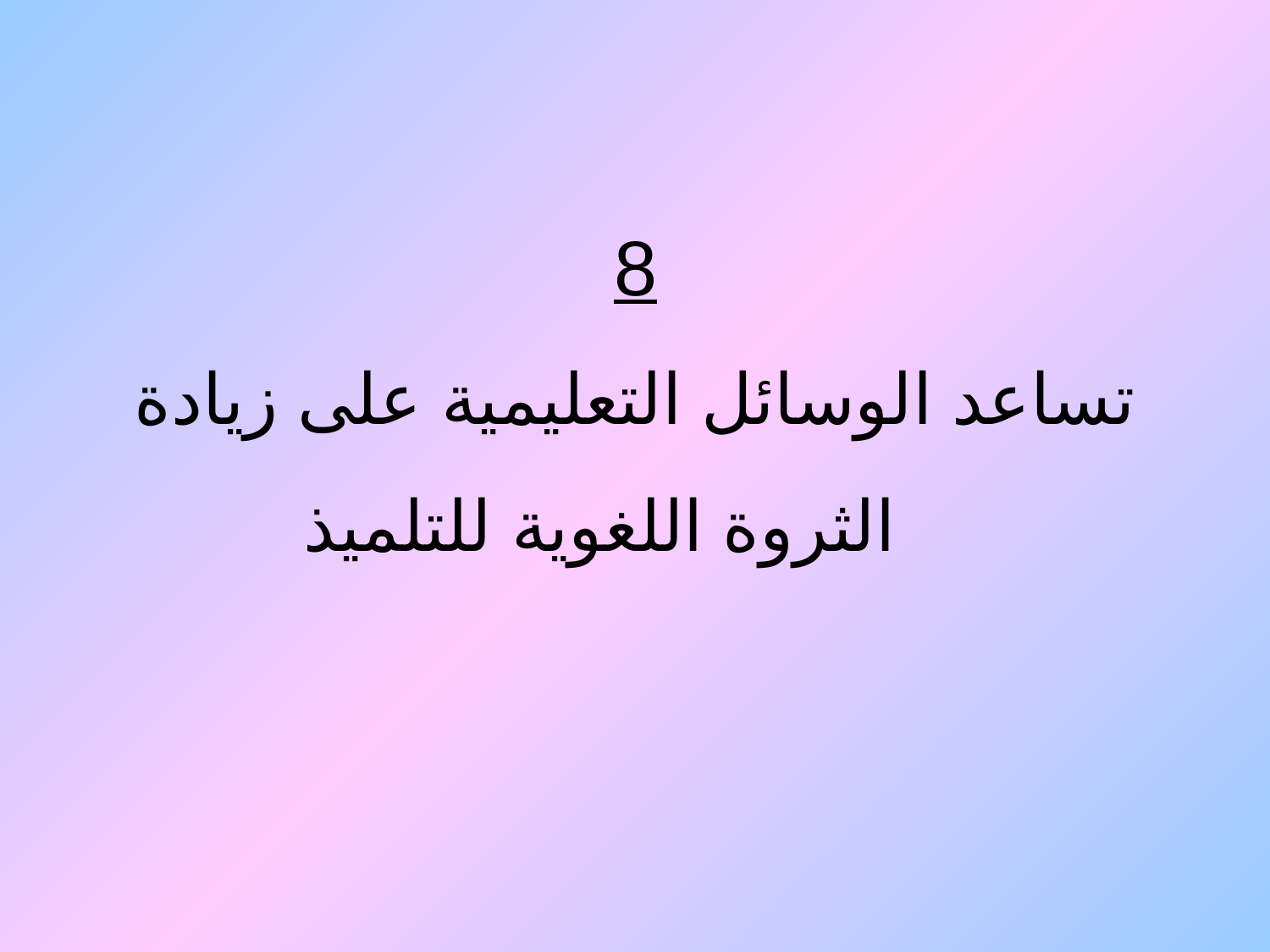

8
تساعد الوسائل التعليمية على زيادة الثروة اللغوية للتلميذ